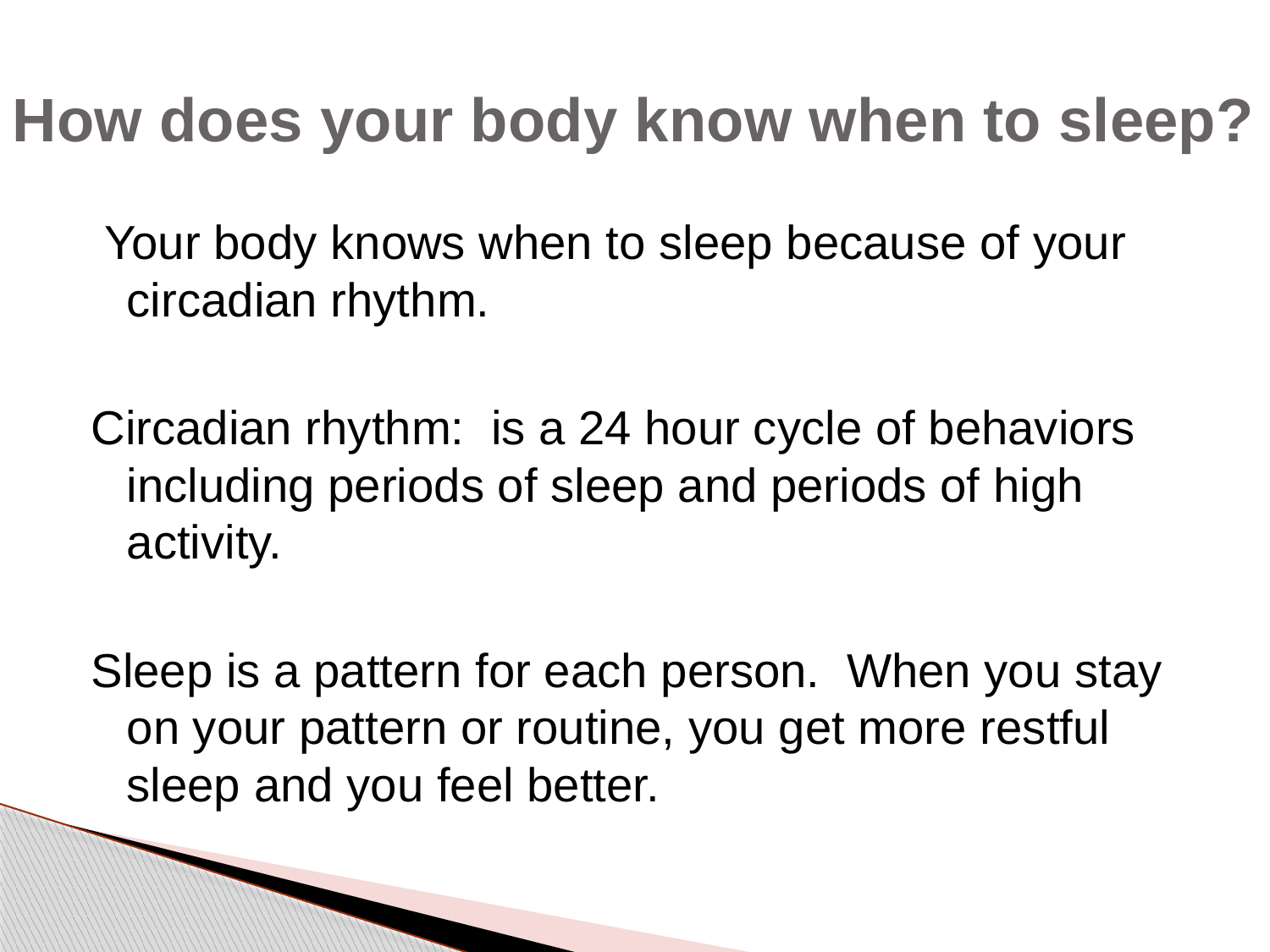

# How does your body know when to sleep?
 Your body knows when to sleep because of your circadian rhythm.

Circadian rhythm:  is a 24 hour cycle of behaviors including periods of sleep and periods of high activity.

Sleep is a pattern for each person.  When you stay on your pattern or routine, you get more restful sleep and you feel better.